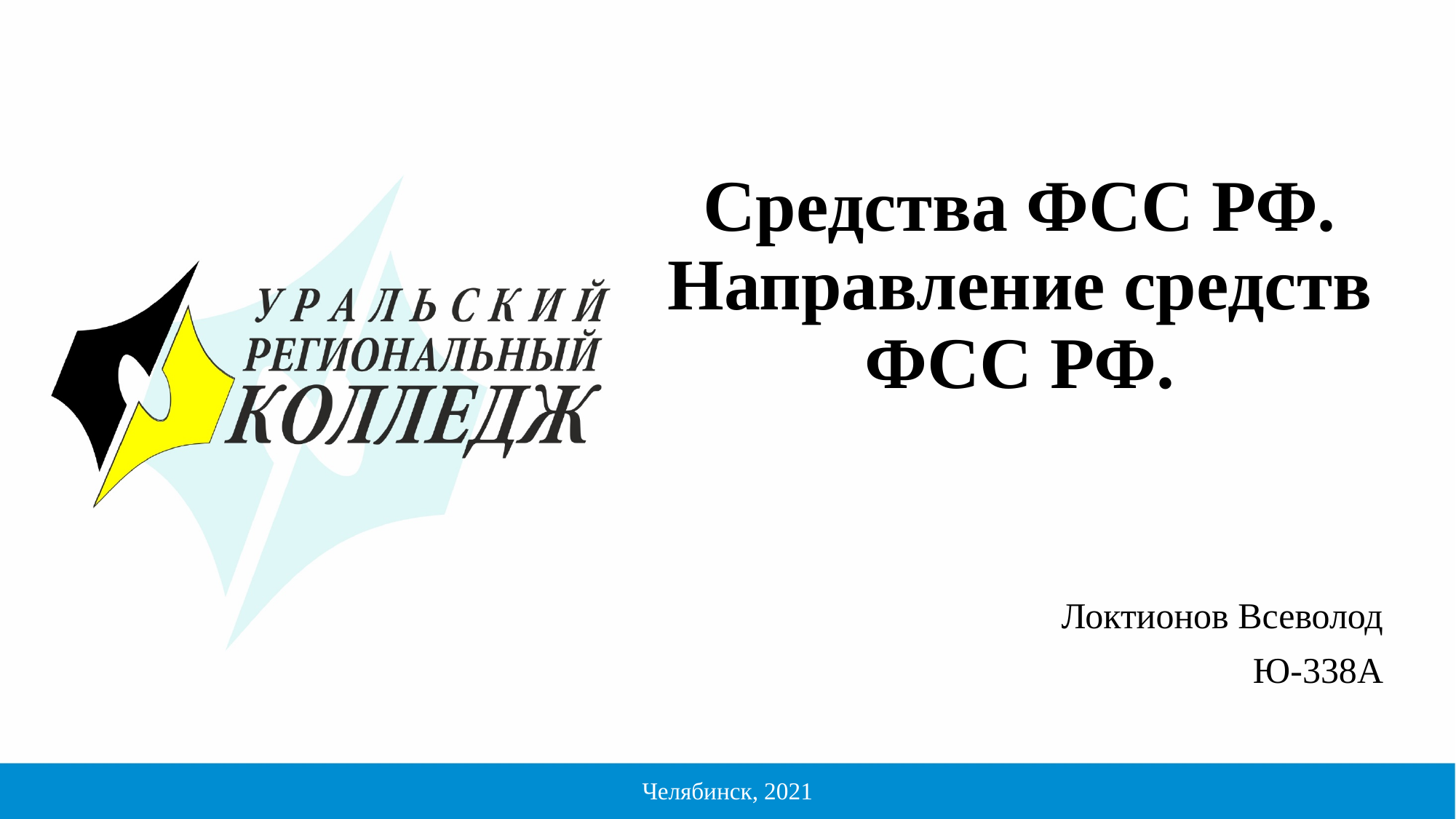

# Средства ФСС РФ. Направление средств ФСС РФ.
Локтионов Всеволод
Ю-338А
Челябинск, 2021